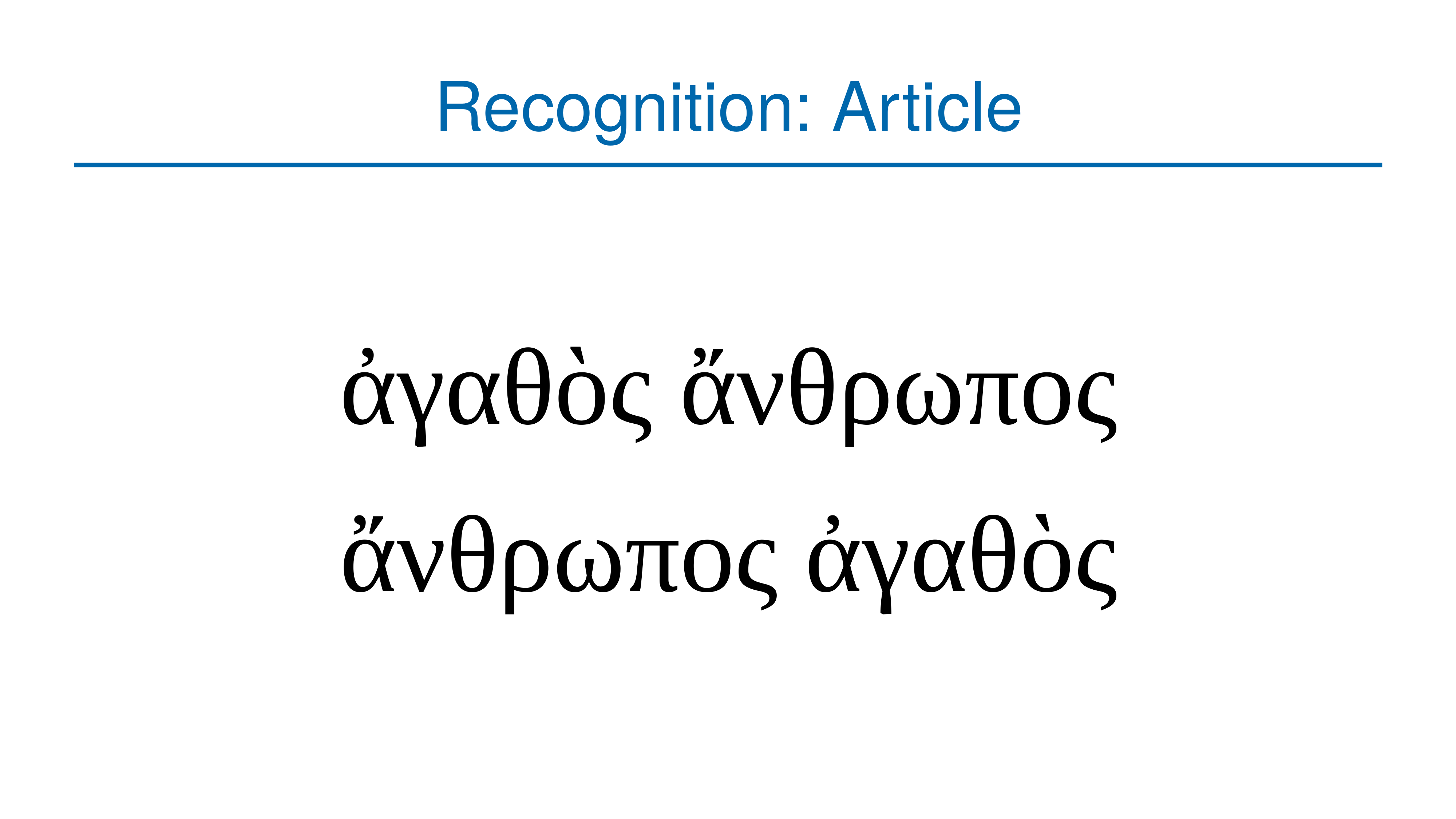

# Recognition: Article
ἀγαθὸς ἄνθρωπος
ἄνθρωπος ἀγαθὸς